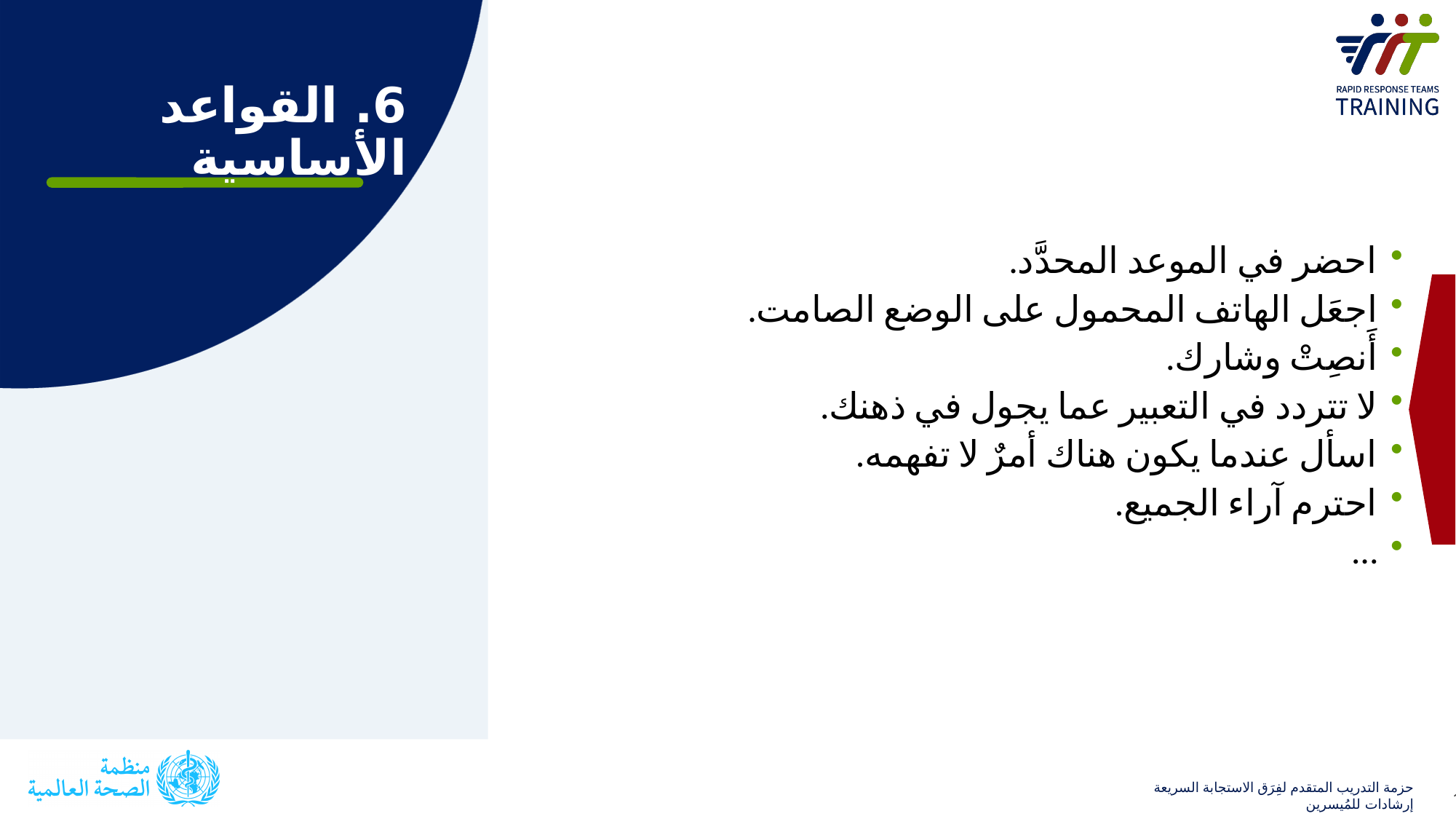

# 6. القواعد الأساسية
احضر في الموعد المحدَّد.
اجعَل الهاتف المحمول على الوضع الصامت.
أَنصِتْ وشارك.
لا تتردد في التعبير عما يجول في ذهنك.
اسأل عندما يكون هناك أمرٌ لا تفهمه.
احترم آراء الجميع.
…